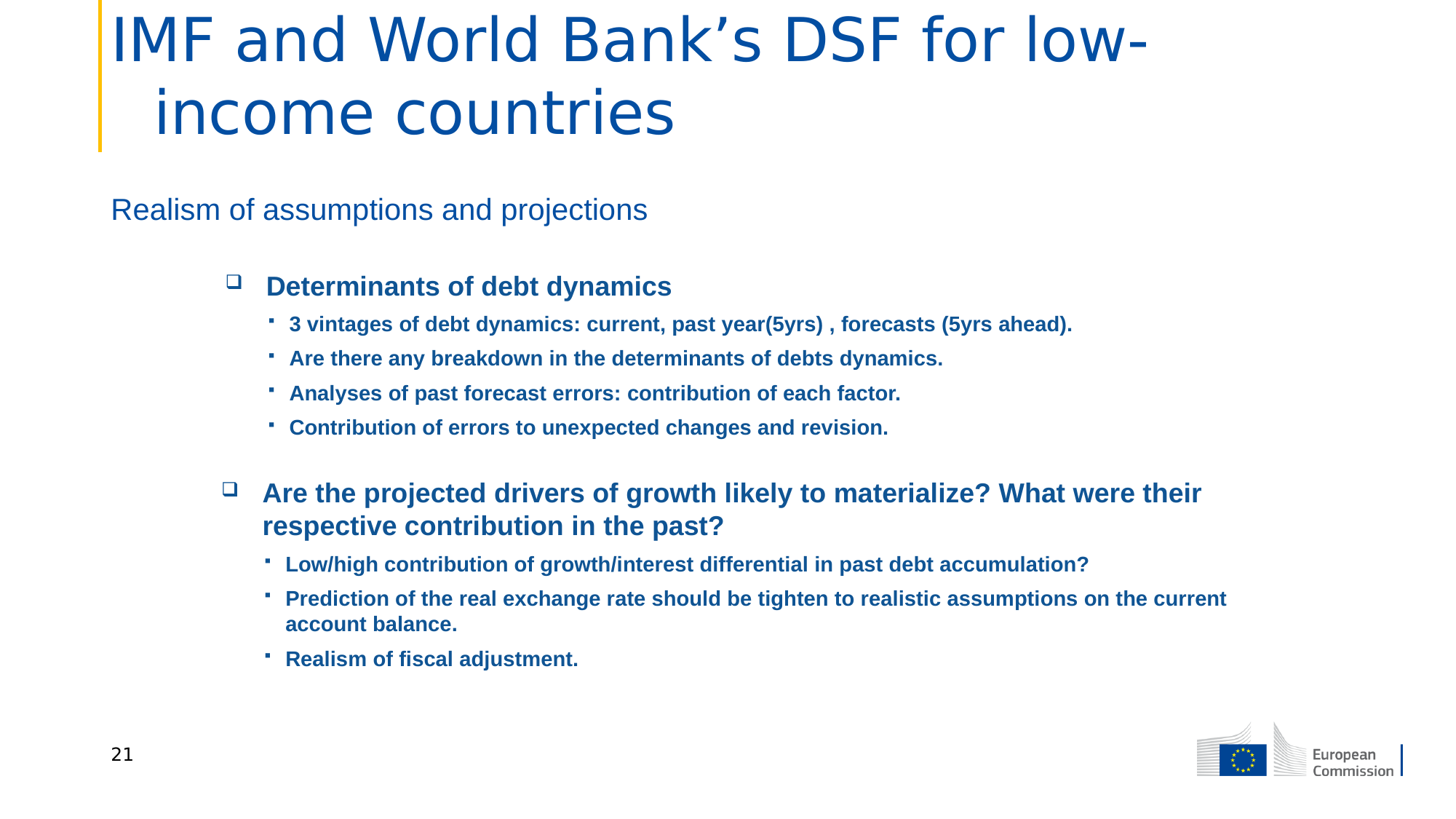

IMF and World Bank’s DSF for low-income countries
# Realism of assumptions and projections
Determinants of debt dynamics
3 vintages of debt dynamics: current, past year(5yrs) , forecasts (5yrs ahead).
Are there any breakdown in the determinants of debts dynamics.
Analyses of past forecast errors: contribution of each factor.
Contribution of errors to unexpected changes and revision.
Are the projected drivers of growth likely to materialize? What were their respective contribution in the past?
Low/high contribution of growth/interest differential in past debt accumulation?
Prediction of the real exchange rate should be tighten to realistic assumptions on the current account balance.
Realism of fiscal adjustment.
21